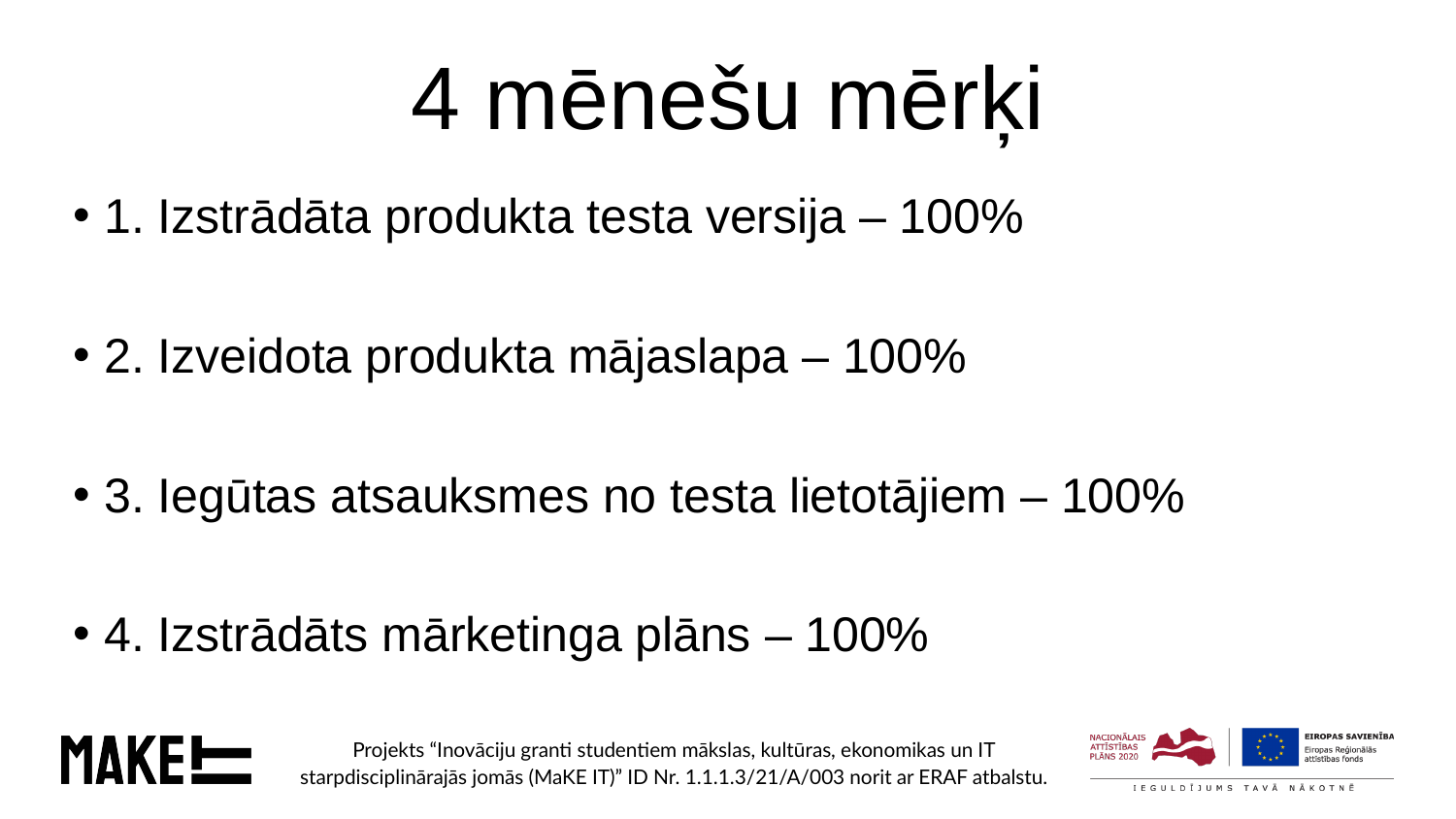

# 4 mēnešu mērķi
Par projektu īsumā
1. Izstrādāta produkta testa versija – 100%

2. Izveidota produkta mājaslapa – 100%

3. Iegūtas atsauksmes no testa lietotājiem – 100%

4. Izstrādāts mārketinga plāns – 100%